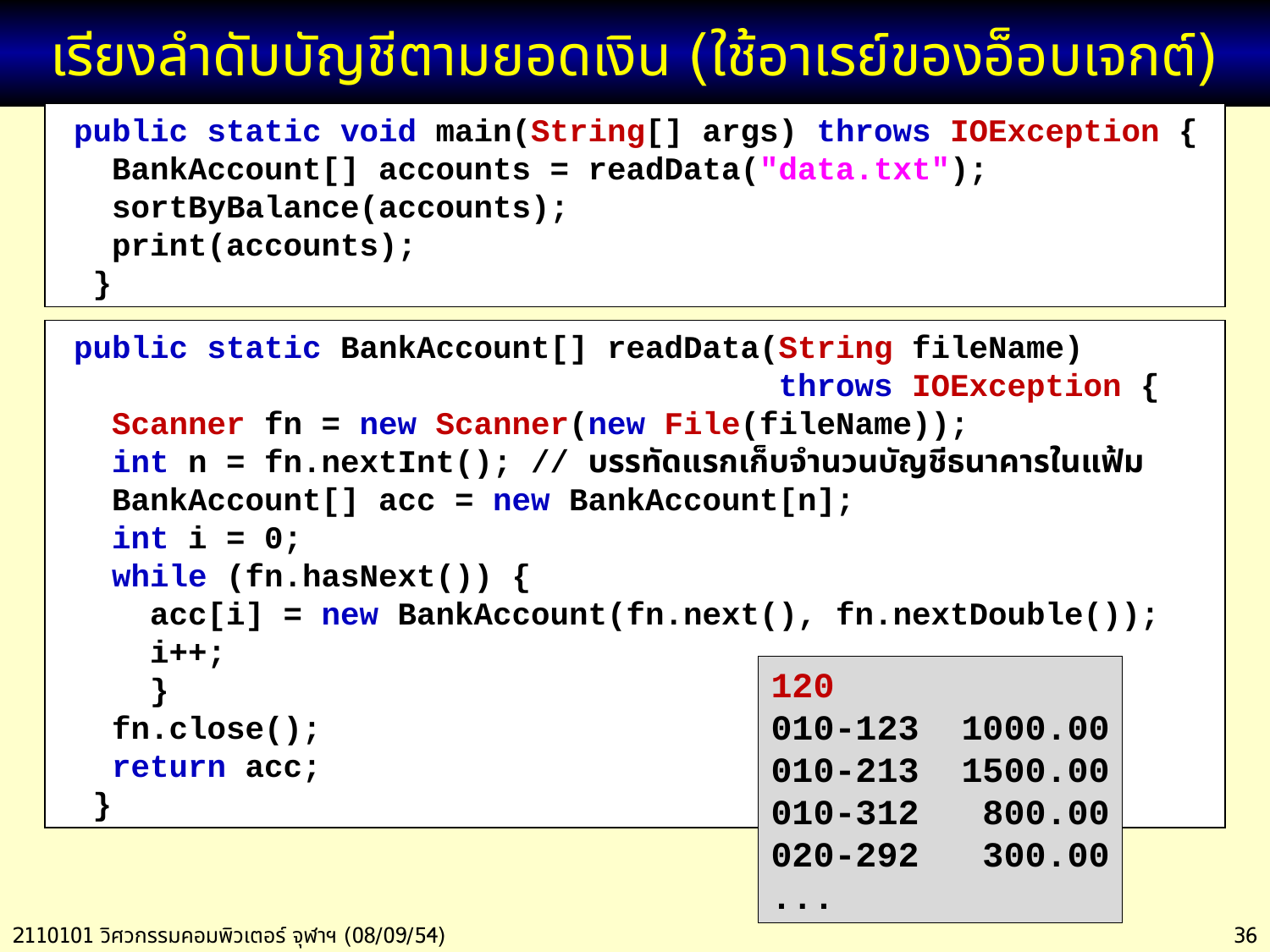

# เรียงลำดับบัญชีตามยอดเงิน (ใช้อาเรย์ของอ็อบเจกต์)
 public static void main(String[] args) throws IOException {
   BankAccount[] accounts = readData("data.txt");
   sortByBalance(accounts);
   print(accounts);
  }
 public static BankAccount[] readData(String fileName)
                                      throws IOException {
   Scanner fn = new Scanner(new File(fileName));
   int n = fn.nextInt(); // บรรทัดแรกเก็บจำนวนบัญชีธนาคารในแฟ้ม
   BankAccount[] acc = new BankAccount[n];
   int i = 0;
   while (fn.hasNext()) {
     acc[i] = new BankAccount(fn.next(), fn.nextDouble());
     i++;
     }
   fn.close();
   return acc;
  }
120
010-123  1000.00
010-213  1500.00
010-312   800.00
020-292   300.00
...